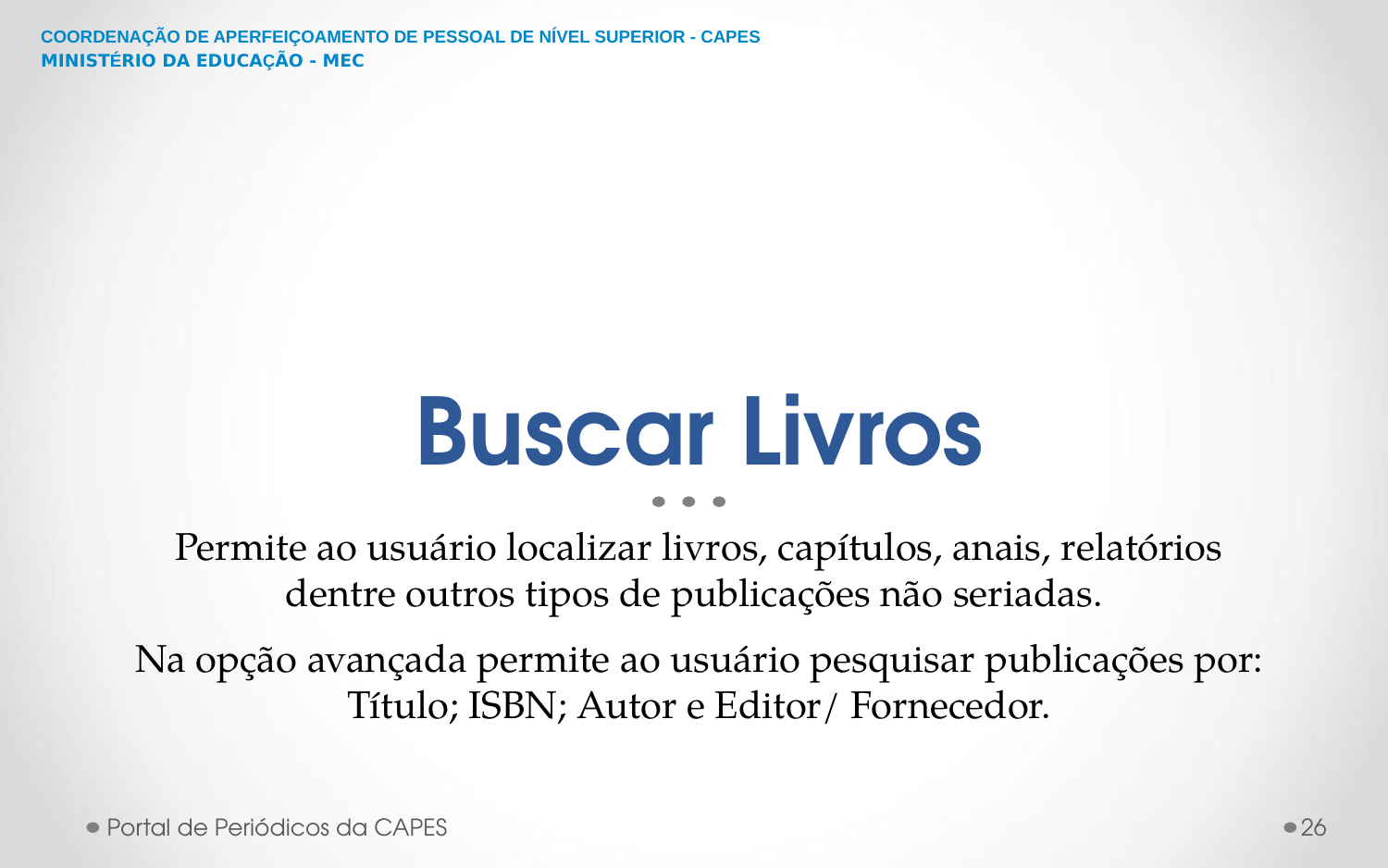

# Buscar Livros
Permite ao usuário localizar livros, capítulos, anais, relatórios dentre outros tipos de publicações não seriadas.
Na opção avançada permite ao usuário pesquisar publicações por: Título; ISBN; Autor e Editor/ Fornecedor.
Portal de Periódicos da CAPES
26